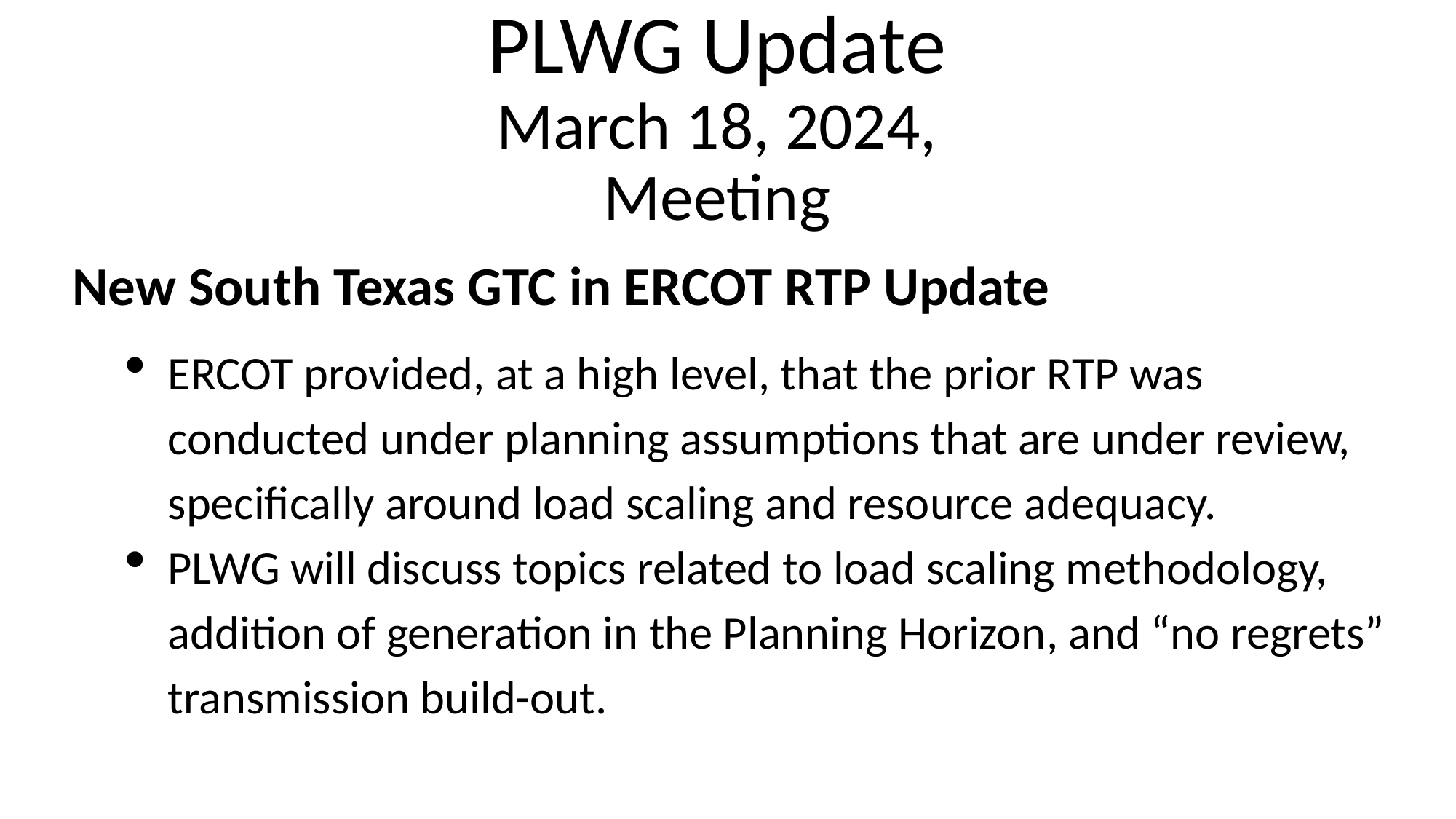

# PLWG Update March 18, 2024, Meeting
New South Texas GTC in ERCOT RTP Update
ERCOT provided, at a high level, that the prior RTP was conducted under planning assumptions that are under review, specifically around load scaling and resource adequacy.
PLWG will discuss topics related to load scaling methodology, addition of generation in the Planning Horizon, and “no regrets” transmission build-out.